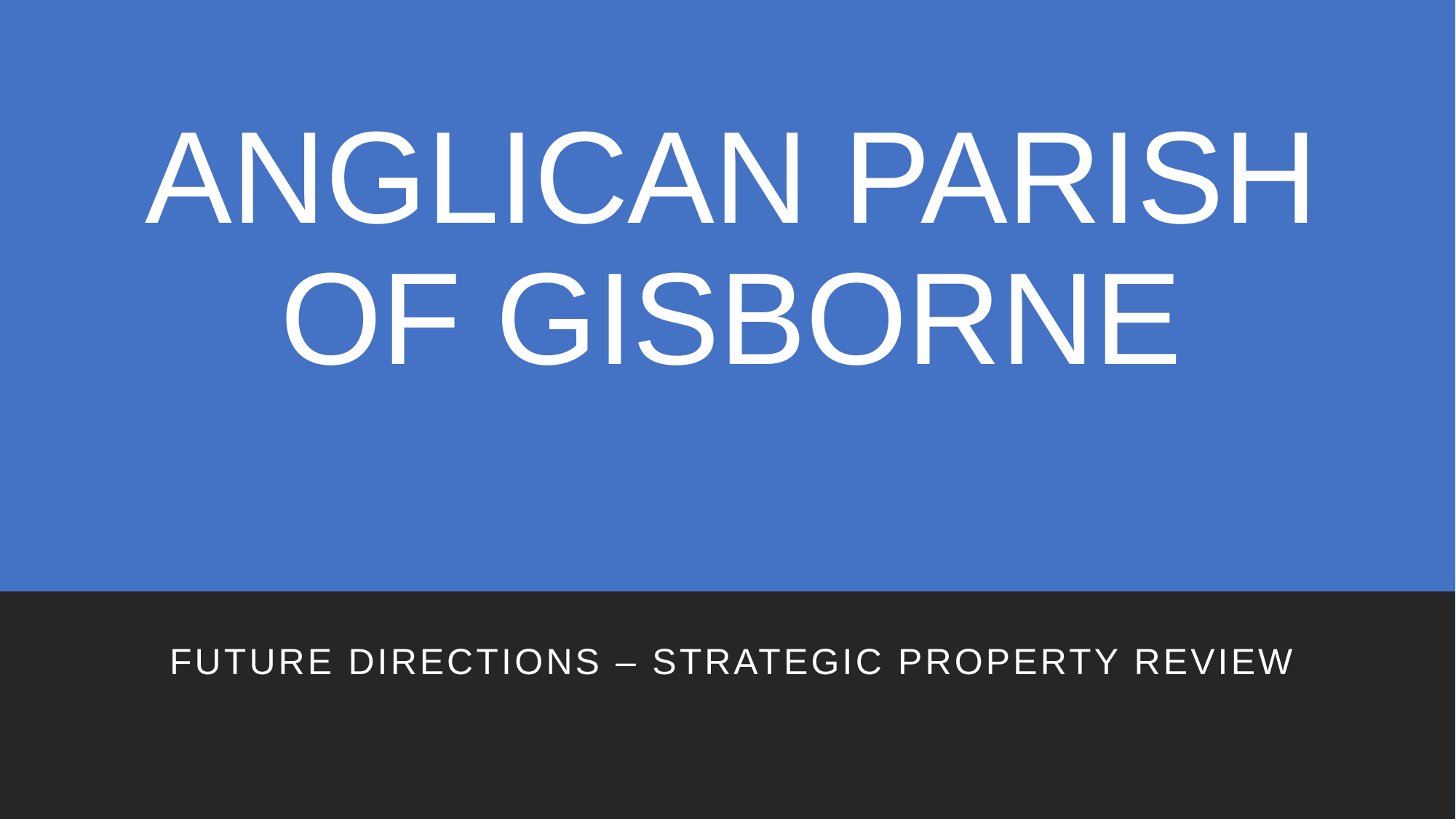

# ANGLICAN PARISH OF GISBORNE

FUTURE DIRECTIONS – STRATEGIC PROPERTY REVIEW